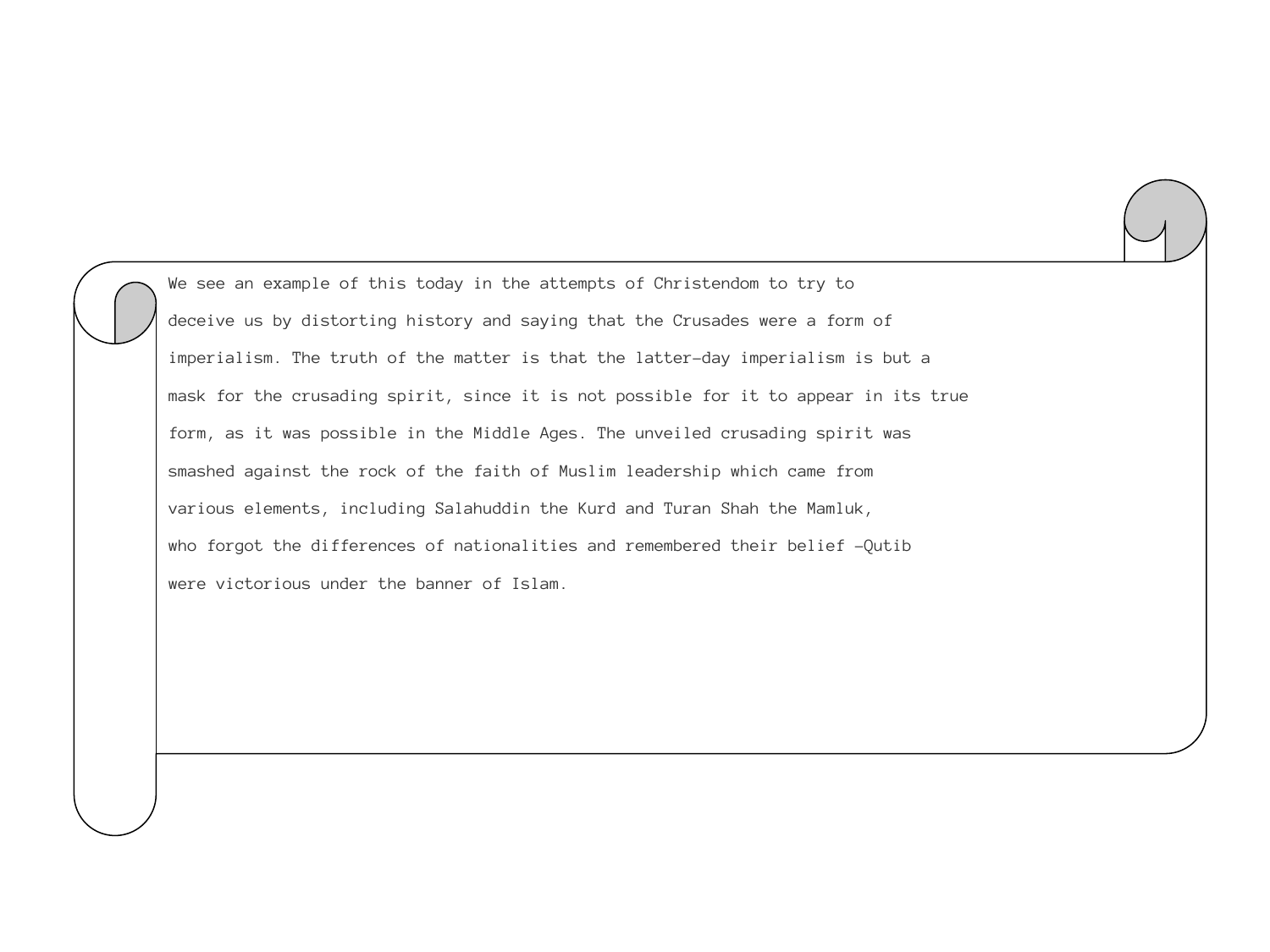

We see an example of this today in the attempts of Christendom to try to
deceive us by distorting history and saying that the Crusades were a form of
imperialism. The truth of the matter is that the latter-day imperialism is but a
mask for the crusading spirit, since it is not possible for it to appear in its true
form, as it was possible in the Middle Ages. The unveiled crusading spirit was
smashed against the rock of the faith of Muslim leadership which came from
various elements, including Salahuddin the Kurd and Turan Shah the Mamluk,
who forgot the differences of nationalities and remembered their belief -Qutib
were victorious under the banner of Islam.